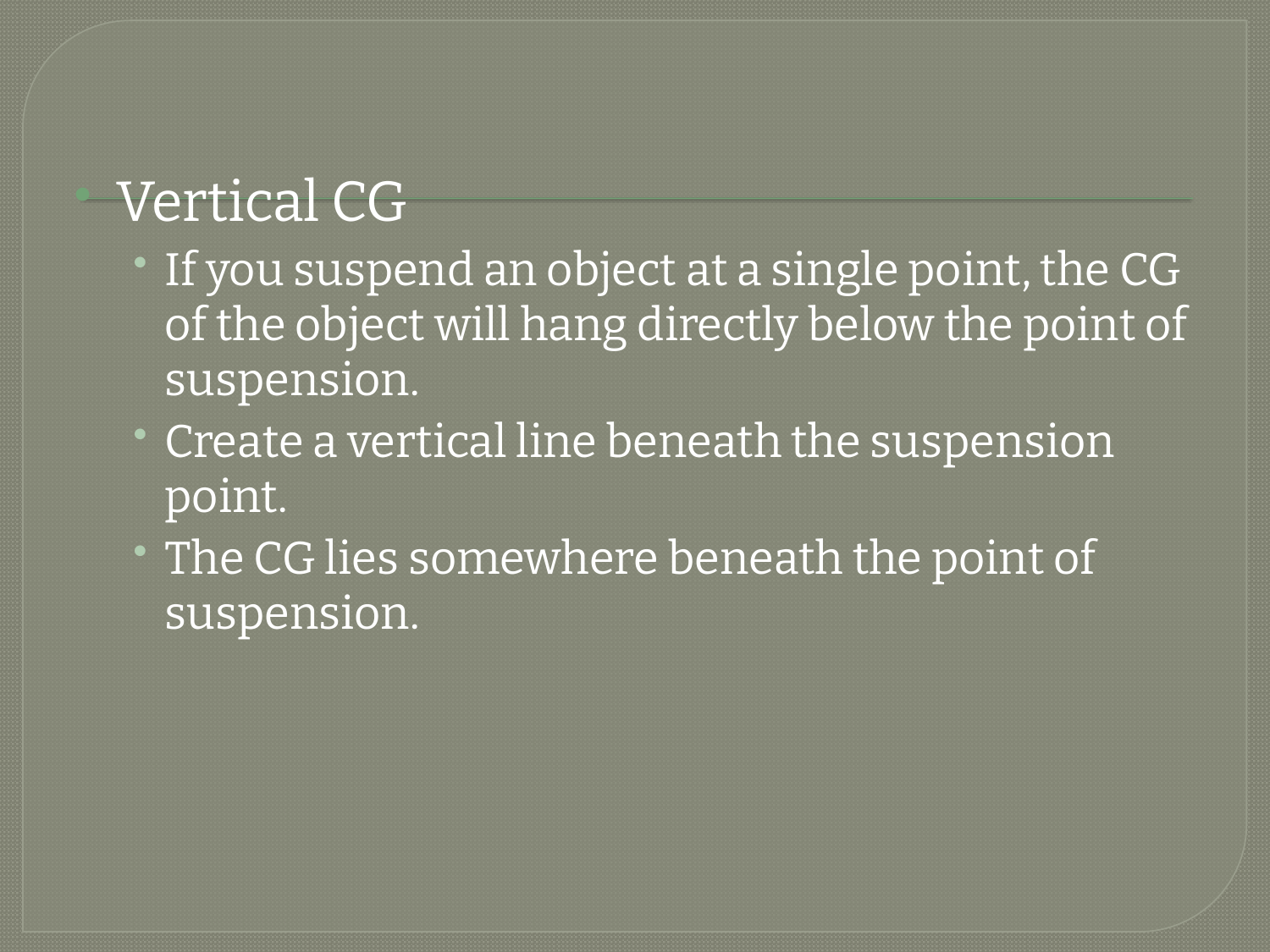

Vertical CG
If you suspend an object at a single point, the CG of the object will hang directly below the point of suspension.
Create a vertical line beneath the suspension point.
The CG lies somewhere beneath the point of suspension.